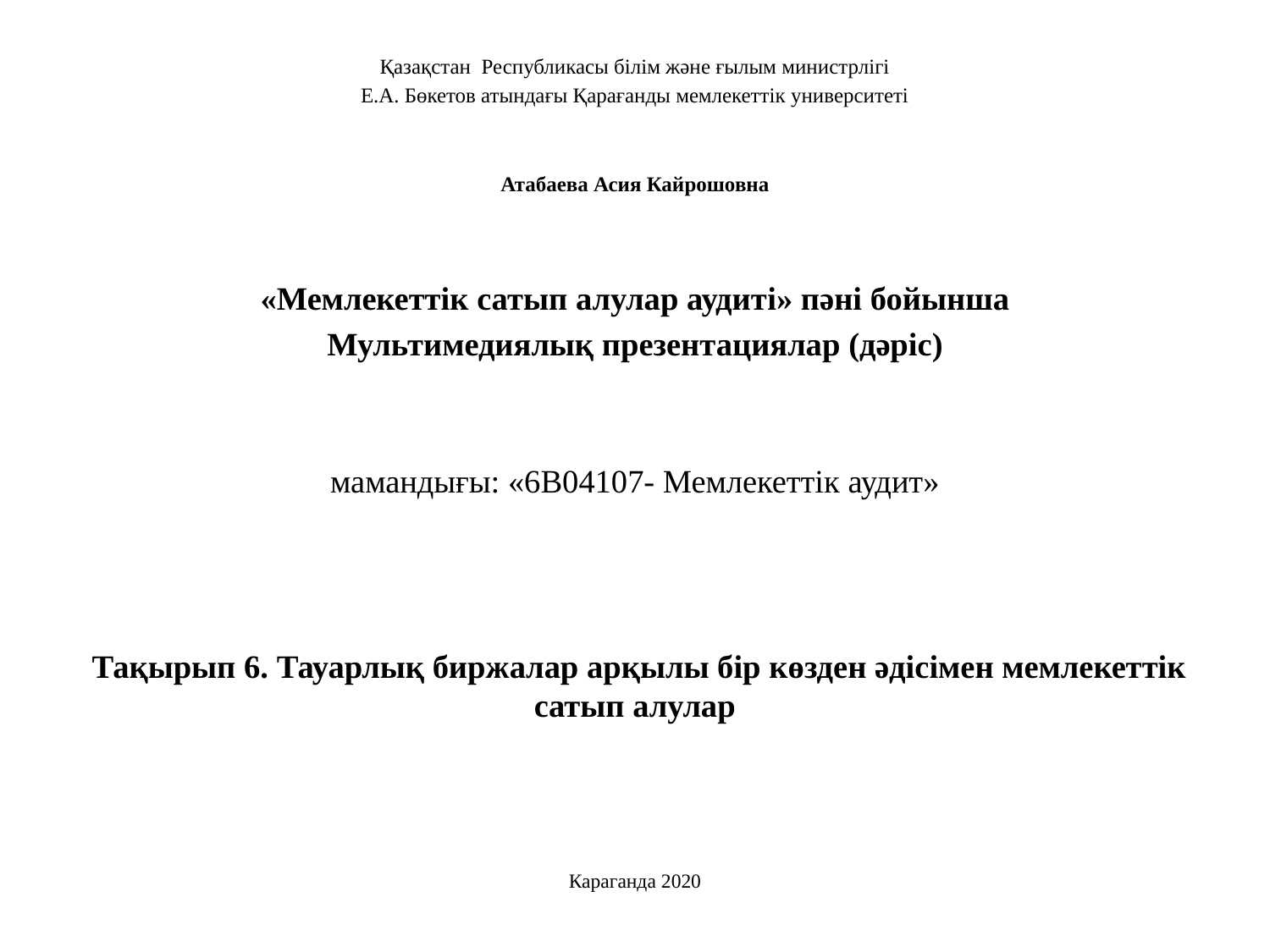

Қазақстан  Республикасы білім және ғылым министрлігі
Е.А. Бөкетов атындағы Қарағанды мемлекеттік университеті

Атабаева Асия Кайрошовна

«Мемлекеттік сатып алулар аудиті» пәні бойынша
Мультимедиялық презентациялар (дәріс)

мамандығы: «6B04107- Мемлекеттік аудит»

 Тақырып 6. Тауарлық биржалар арқылы бір көзден әдісімен мемлекеттік сатып алулар

Караганда 2020